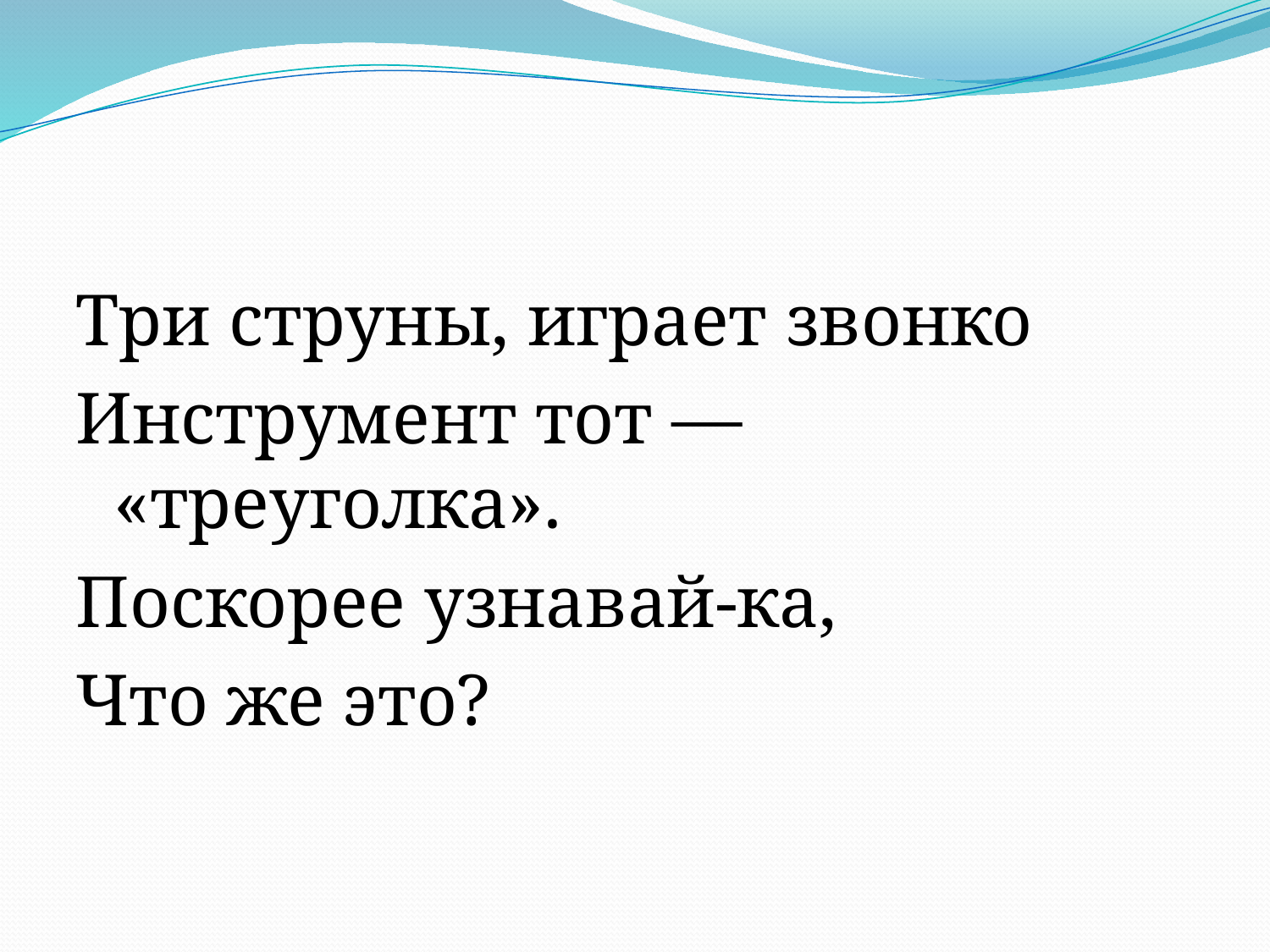

Три струны, играет звонко
Инструмент тот — «треуголка».
Поскорее узнавай-ка,
Что же это?